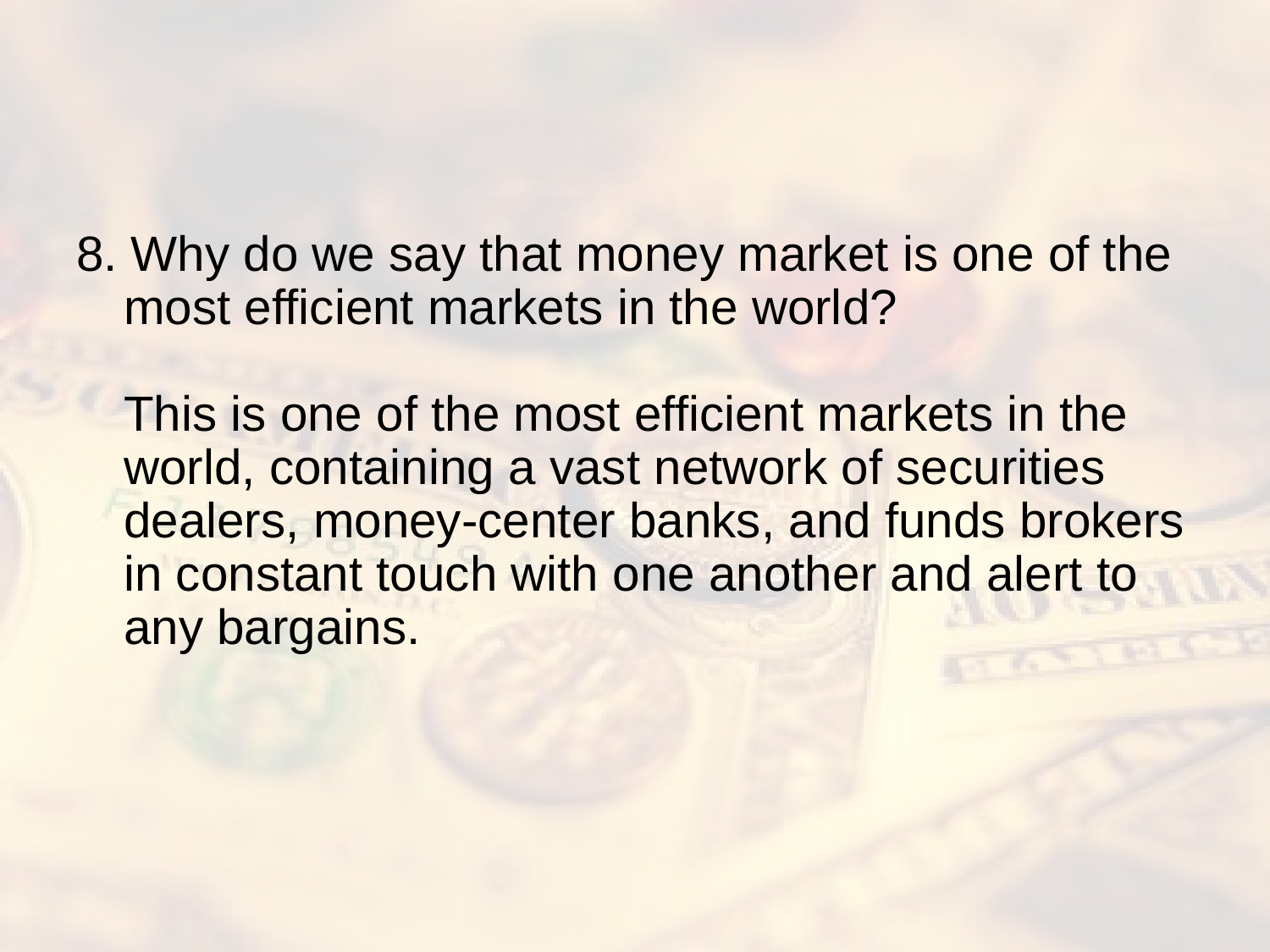

#
8. Why do we say that money market is one of the most efficient markets in the world?
This is one of the most efficient markets in the world, containing a vast network of securities dealers, money-center banks, and funds brokers in constant touch with one another and alert to any bargains.